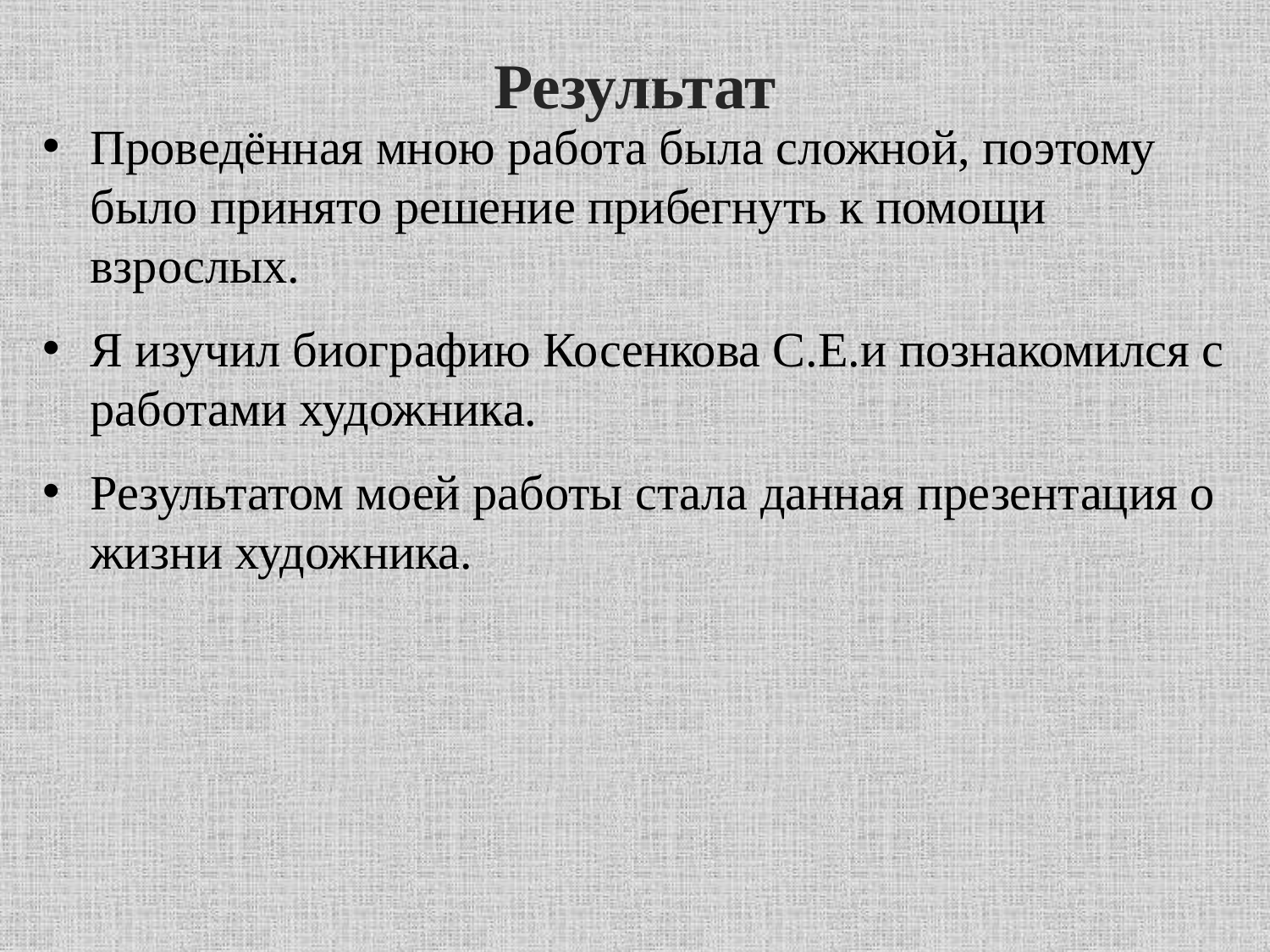

# Результат
Проведённая мною работа была сложной, поэтому было принято решение прибегнуть к помощи взрослых.
Я изучил биографию Косенкова С.Е.и познакомился с работами художника.
Результатом моей работы стала данная презентация о жизни художника.